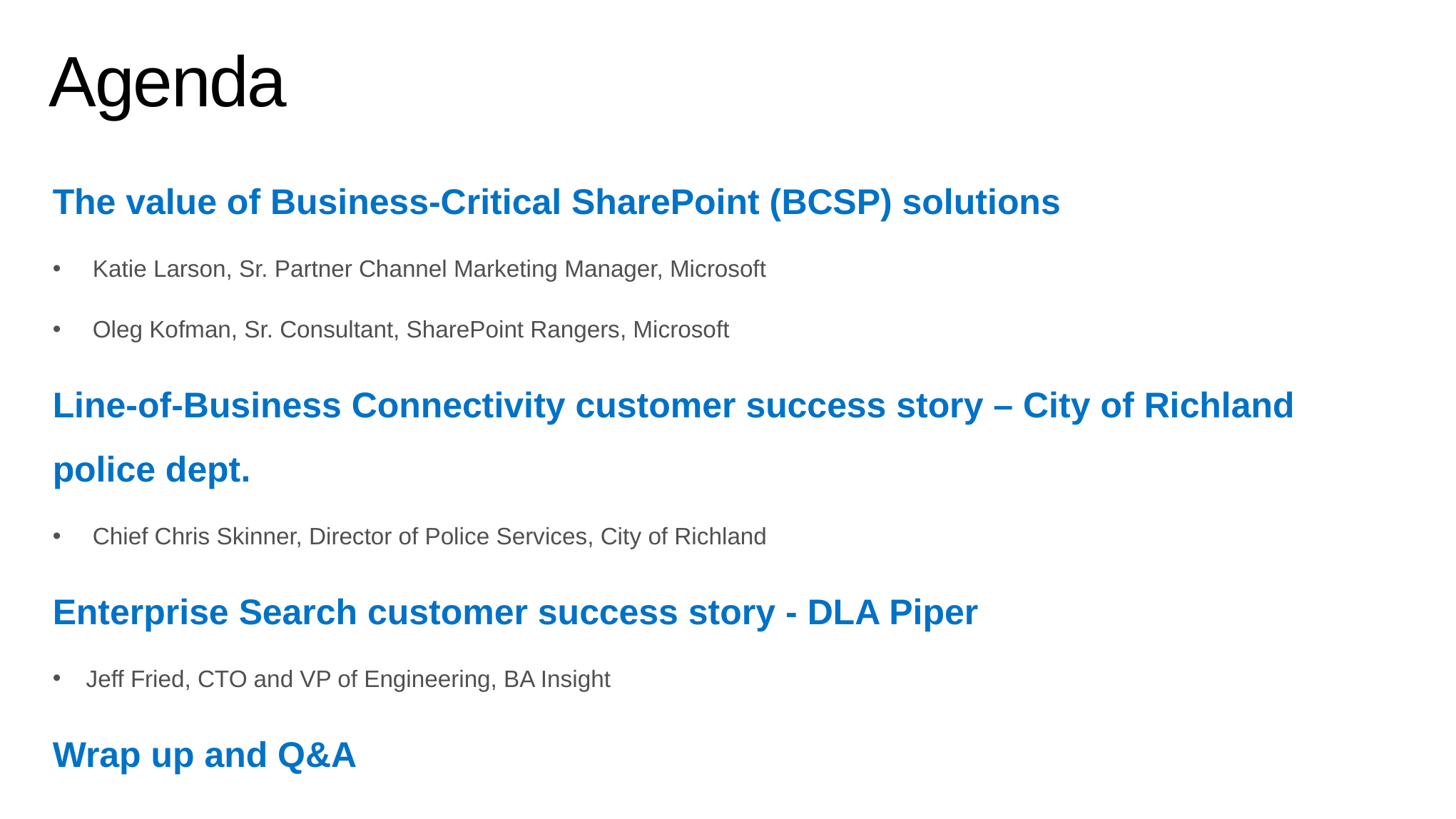

# Agenda
The value of Business-Critical SharePoint (BCSP) solutions
Katie Larson, Sr. Partner Channel Marketing Manager, Microsoft
Oleg Kofman, Sr. Consultant, SharePoint Rangers, Microsoft
Line-of-Business Connectivity customer success story – City of Richland police dept.
Chief Chris Skinner, Director of Police Services, City of Richland
Enterprise Search customer success story - DLA Piper
Jeff Fried, CTO and VP of Engineering, BA Insight
Wrap up and Q&A